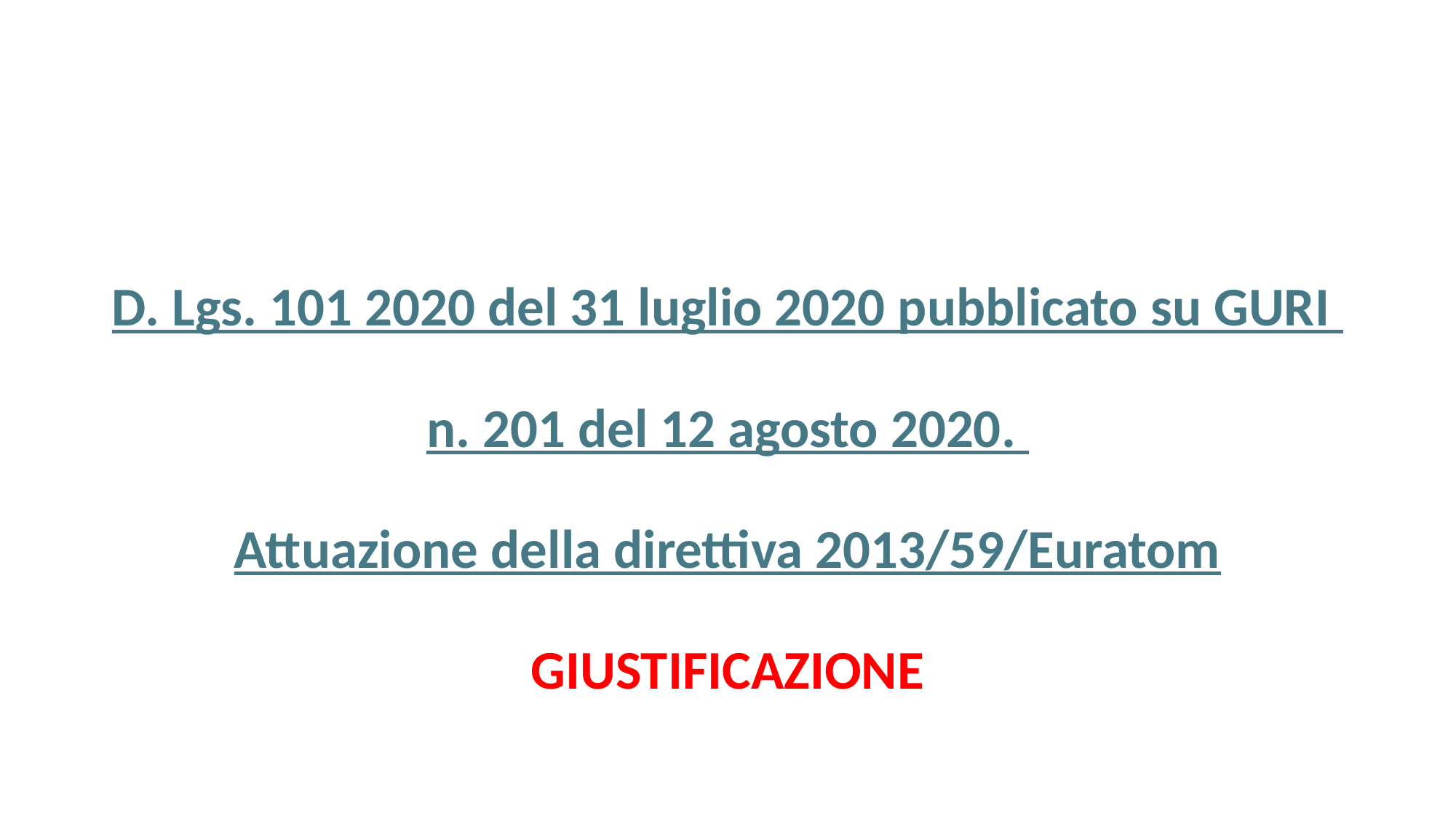

D. Lgs. 101 2020 del 31 luglio 2020 pubblicato su GURI
n. 201 del 12 agosto 2020.
Attuazione della direttiva 2013/59/Euratom
GIUSTIFICAZIONE